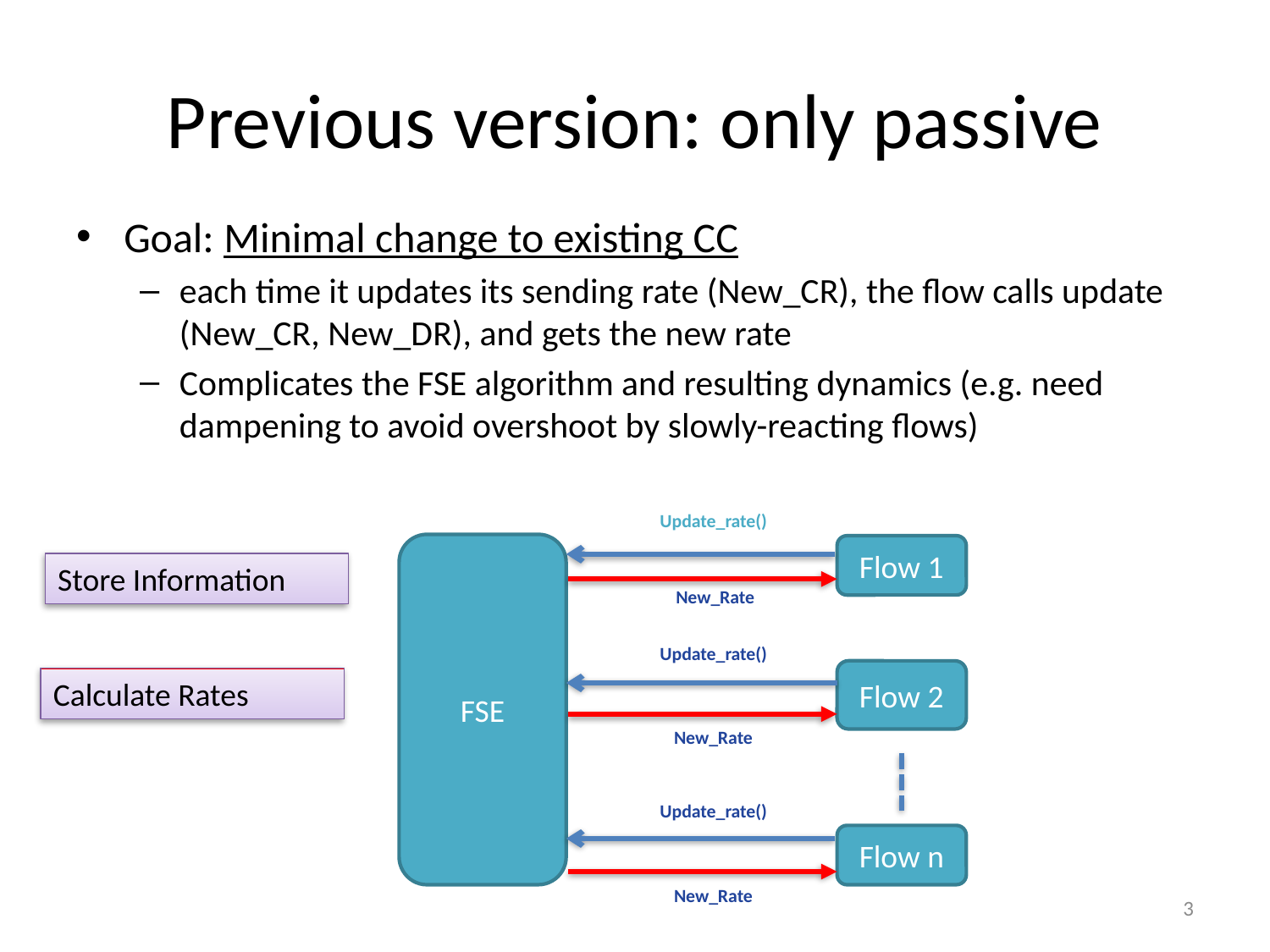

# Previous version: only passive
Goal: Minimal change to existing CC
each time it updates its sending rate (New_CR), the flow calls update (New_CR, New_DR), and gets the new rate
Complicates the FSE algorithm and resulting dynamics (e.g. need dampening to avoid overshoot by slowly-reacting flows)
Update_rate()
FSE
Flow 1
Store Information
New_Rate
Update_rate()
Flow 2
Calculate Rates
New_Rate
Update_rate()
Flow n
New_Rate
3